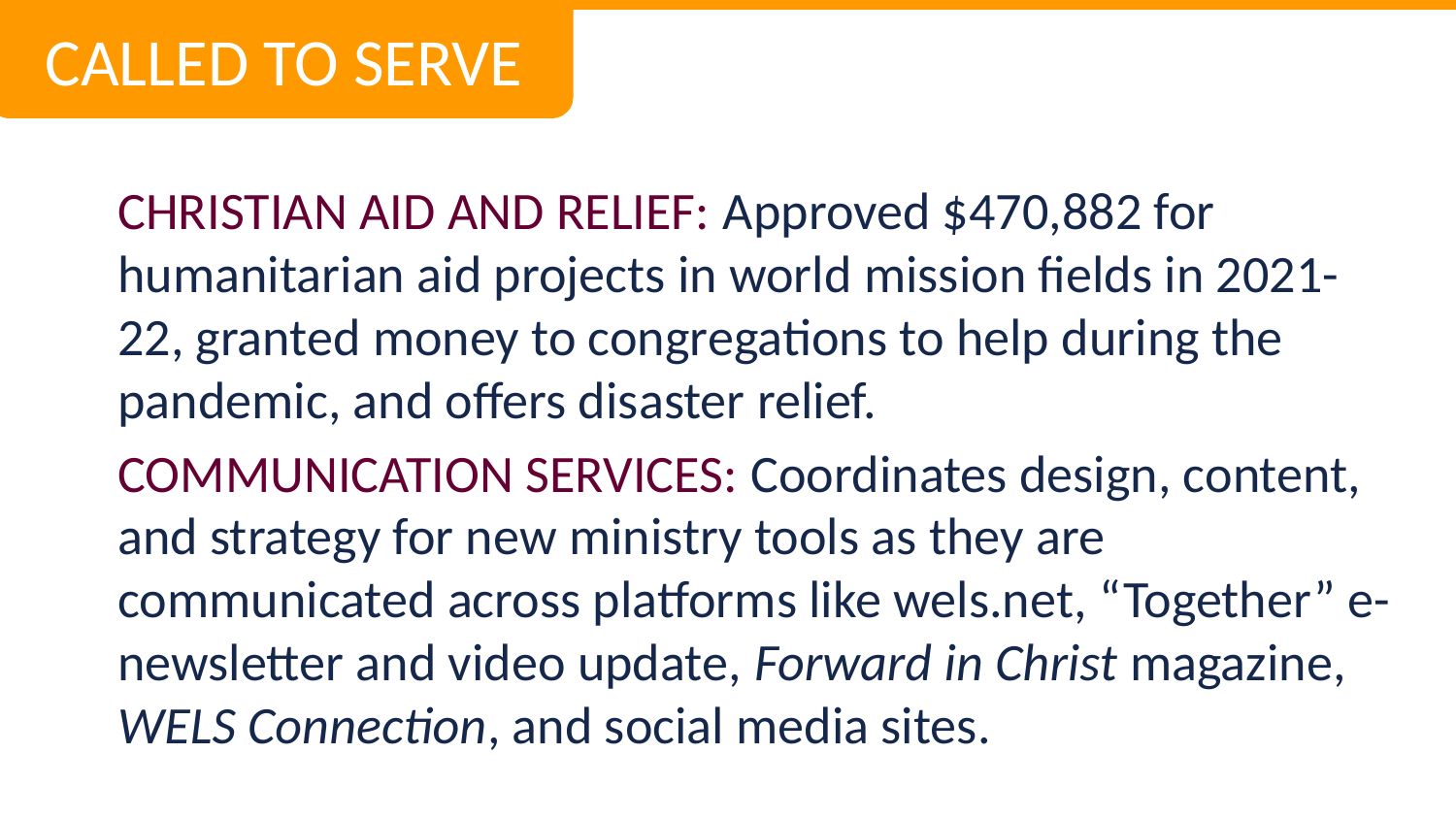

CALLED TO SERVE
CHRISTIAN AID AND RELIEF: Approved $470,882 for humanitarian aid projects in world mission fields in 2021-22, granted money to congregations to help during the pandemic, and offers disaster relief.
COMMUNICATION SERVICES: Coordinates design, content, and strategy for new ministry tools as they are communicated across platforms like wels.net, “Together” e-newsletter and video update, Forward in Christ magazine, WELS Connection, and social media sites.